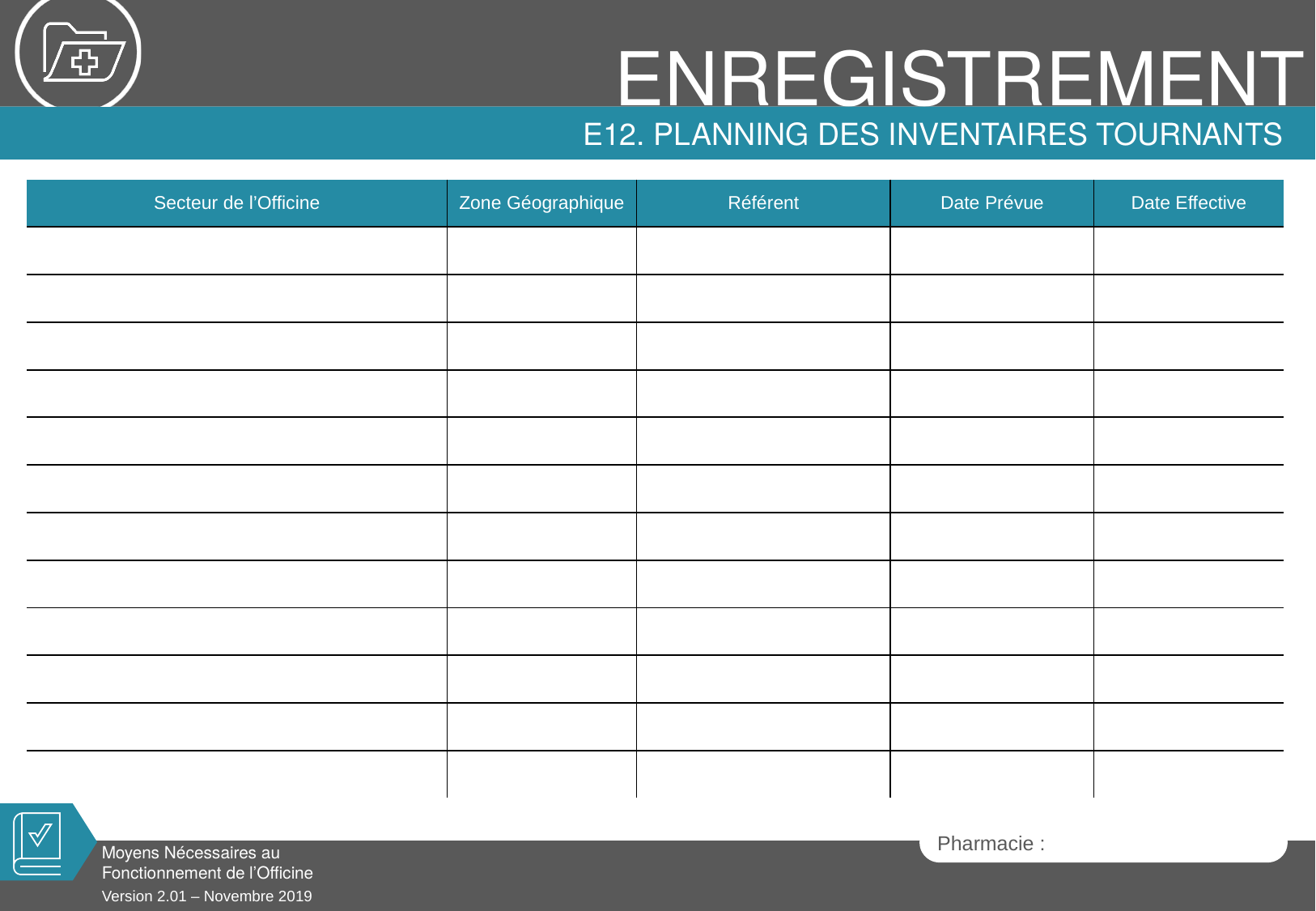

# E12. Planning des Inventaires Tournants
| Secteur de l’Officine | Zone Géographique | Référent | Date Prévue | Date Effective |
| --- | --- | --- | --- | --- |
|  |  |  |  |  |
|  |  |  |  |  |
|  |  |  |  |  |
|  |  |  |  |  |
|  |  |  |  |  |
|  |  |  |  |  |
|  |  |  |  |  |
|  |  |  |  |  |
|  |  |  |  |  |
|  |  |  |  |  |
|  |  |  |  |  |
|  |  |  |  |  |